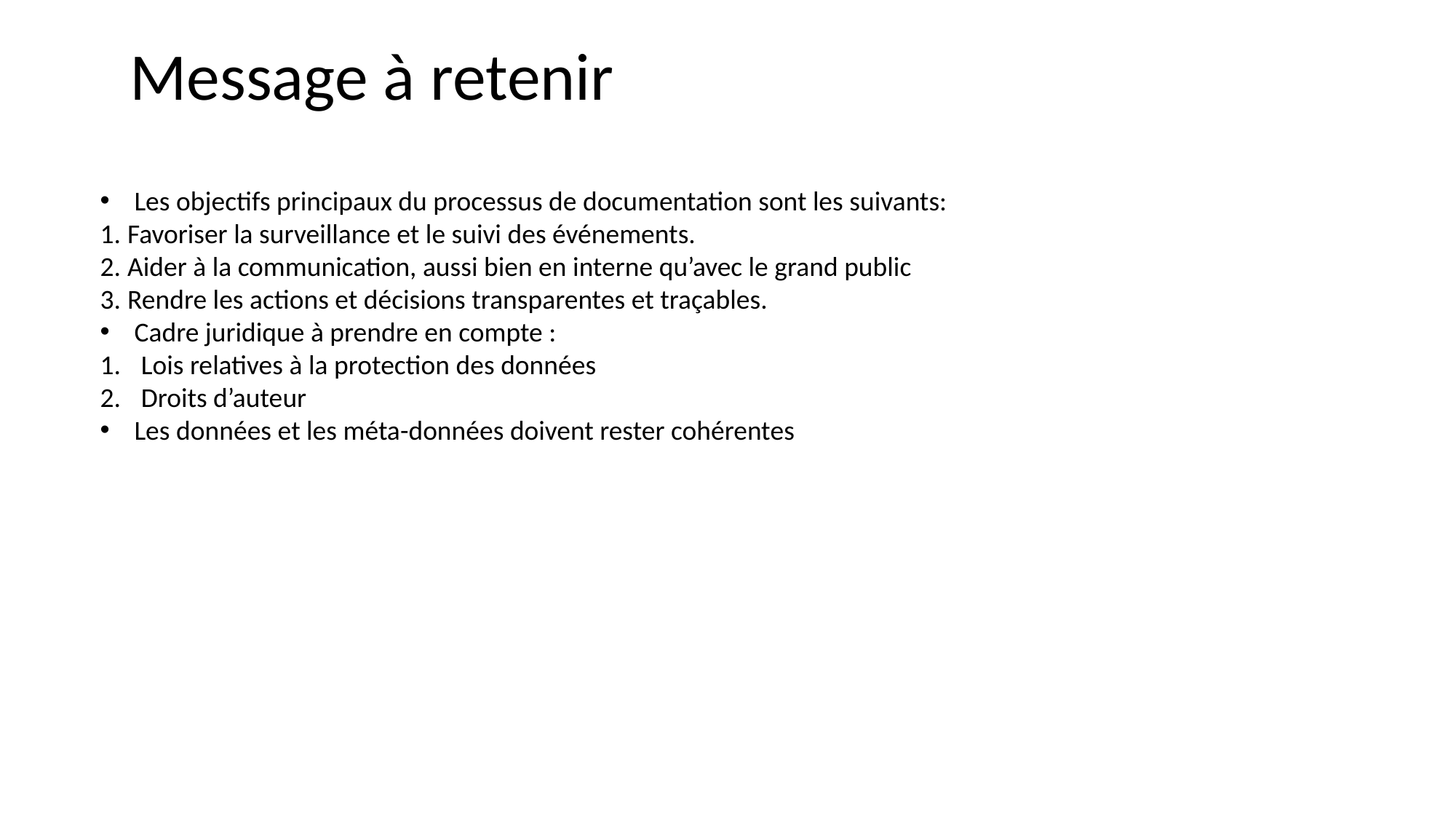

Message à retenir
Les objectifs principaux du processus de documentation sont les suivants:
Favoriser la surveillance et le suivi des événements.
Aider à la communication, aussi bien en interne qu’avec le grand public
Rendre les actions et décisions transparentes et traçables.
Cadre juridique à prendre en compte :
Lois relatives à la protection des données
Droits d’auteur
Les données et les méta-données doivent rester cohérentes